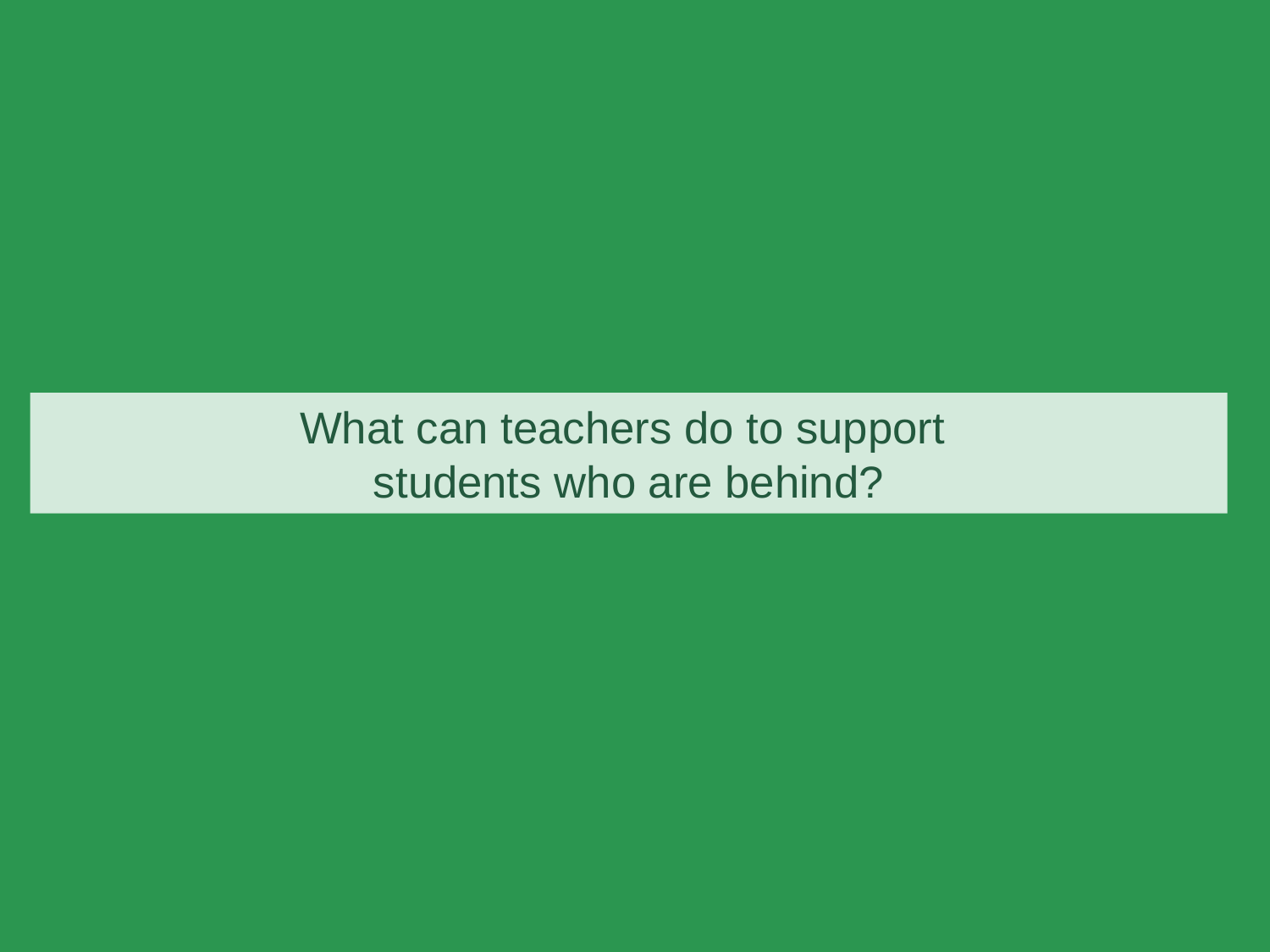

# What can teachers do to support students who are behind?